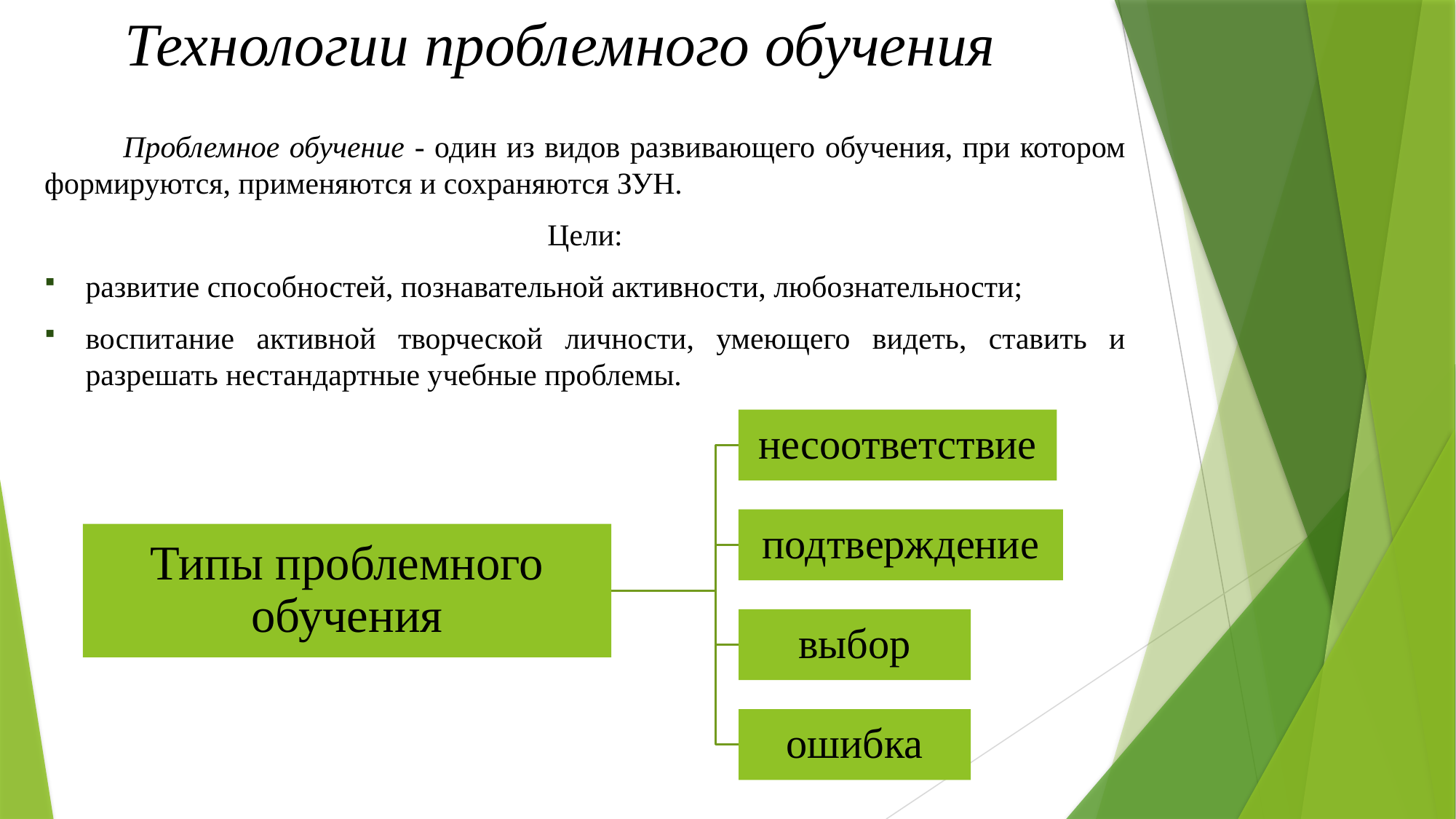

# Технологии проблемного обучения
        Проблемное обучение - один из видов развивающего обучения, при котором формируются, применяются и сохраняются ЗУН.
Цели:
развитие способностей, познавательной активности, любознательности;
воспитание активной творческой личности, умеющего видеть, ставить и разрешать нестандартные учебные проблемы.

Типы проблемного обучения
несоответствие
подтверждение
выбор
ошибка